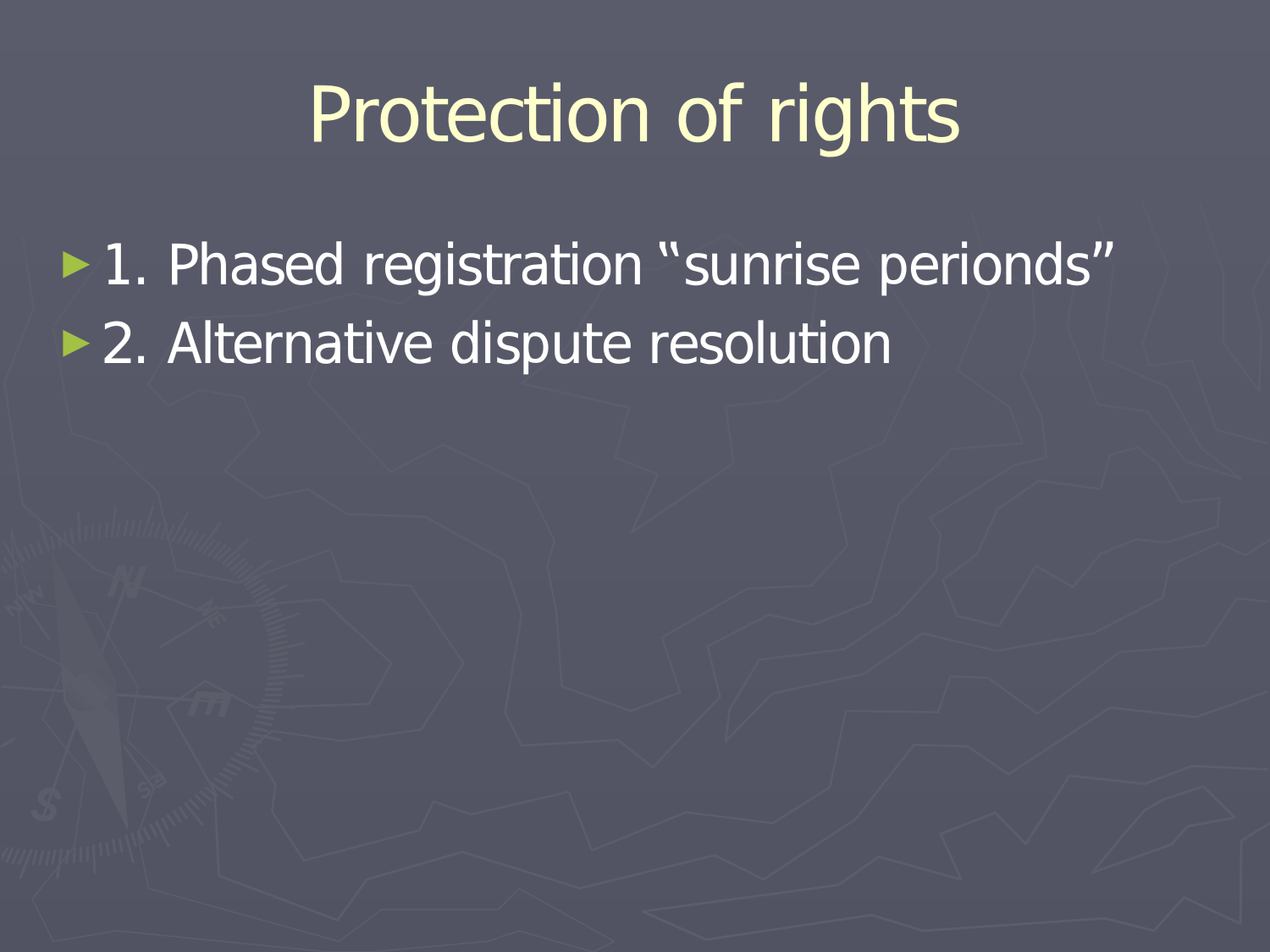

Protection of rights
1. Phased registration “sunrise perionds”
2. Alternative dispute resolution